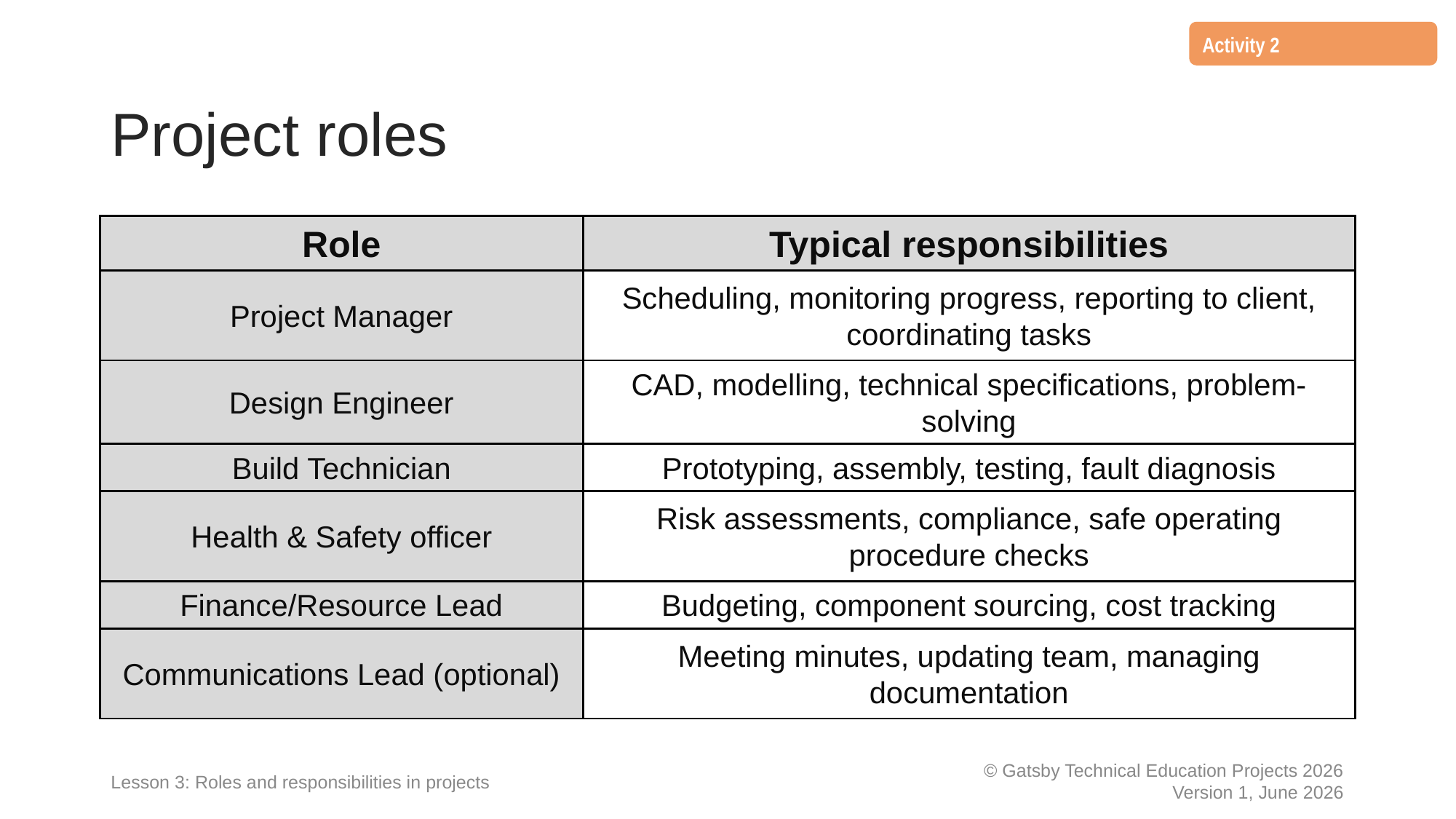

Activity 2
# Project roles
| Role | Typical responsibilities |
| --- | --- |
| Project Manager | Scheduling, monitoring progress, reporting to client, coordinating tasks |
| Design Engineer | CAD, modelling, technical specifications, problem-solving |
| Build Technician | Prototyping, assembly, testing, fault diagnosis |
| Health & Safety officer | Risk assessments, compliance, safe operating procedure checks |
| Finance/Resource Lead | Budgeting, component sourcing, cost tracking |
| Communications Lead (optional) | Meeting minutes, updating team, managing documentation |
Lesson 3: Roles and responsibilities in projects